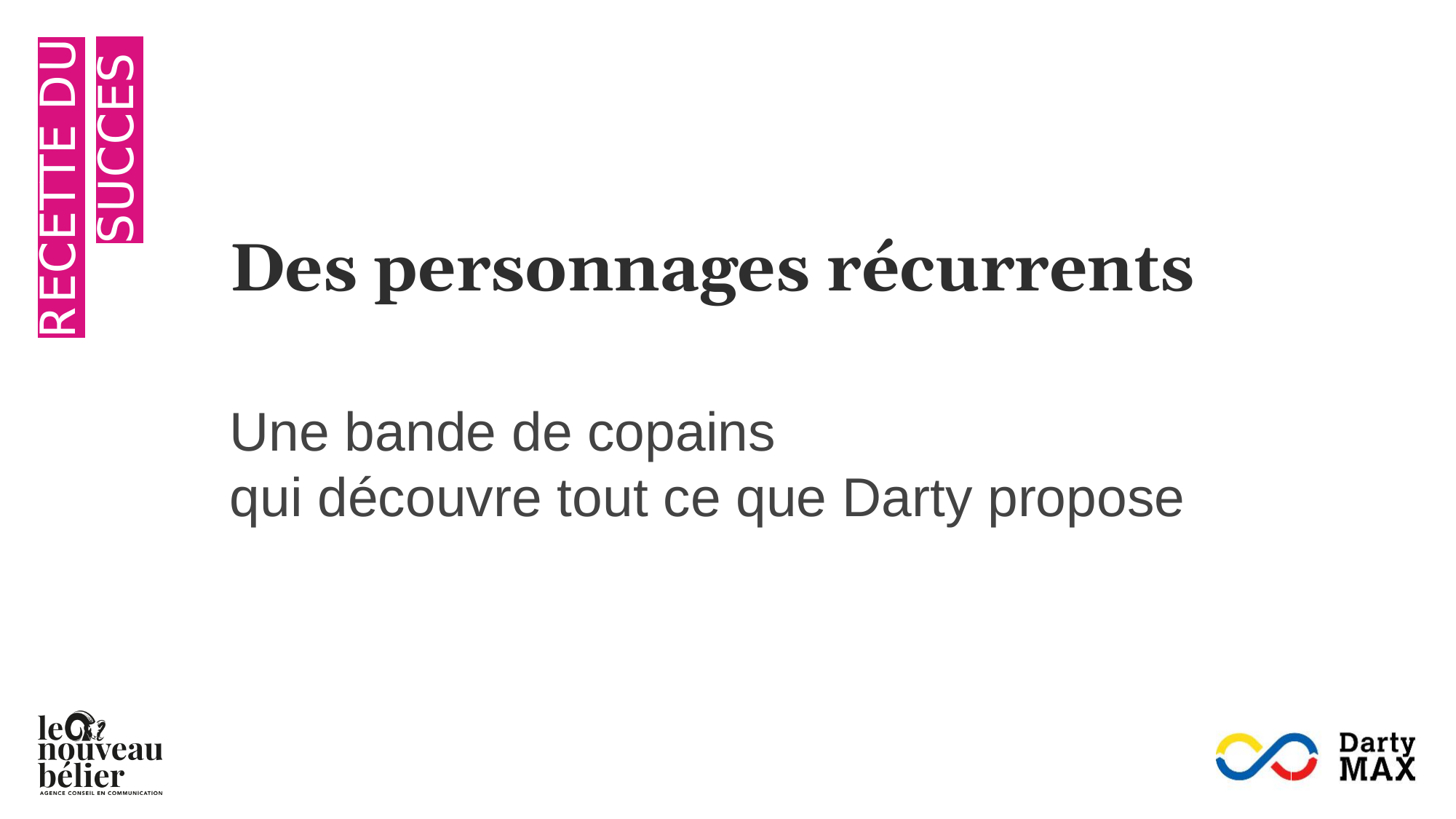

Des personnages récurrents

RECETTE DU SUCCES
Une bande de copains
qui découvre tout ce que Darty propose